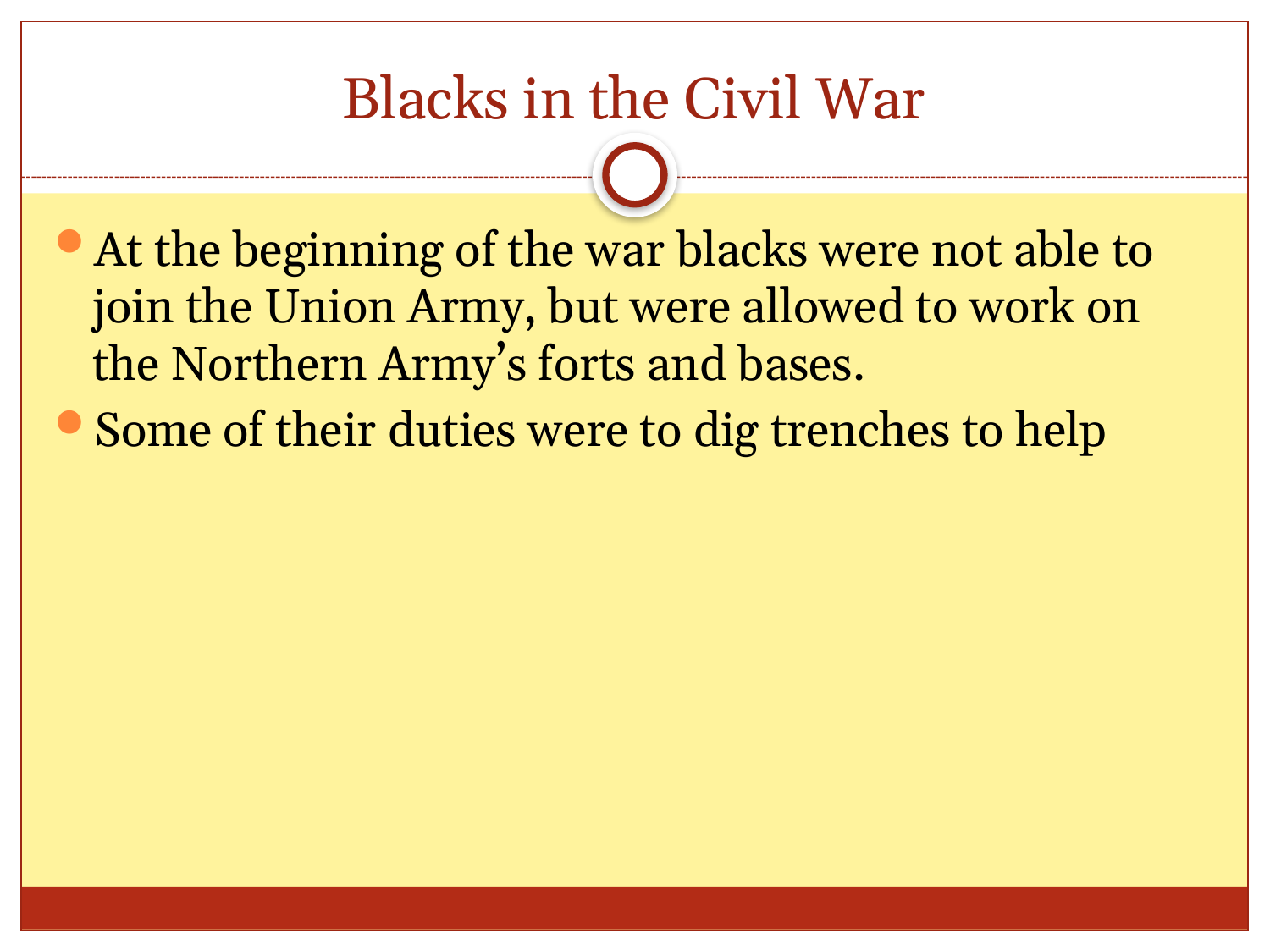

# Blacks in the Civil War
At the beginning of the war blacks were not able to join the Union Army, but were allowed to work on the Northern Army’s forts and bases.
Some of their duties were to dig trenches to help